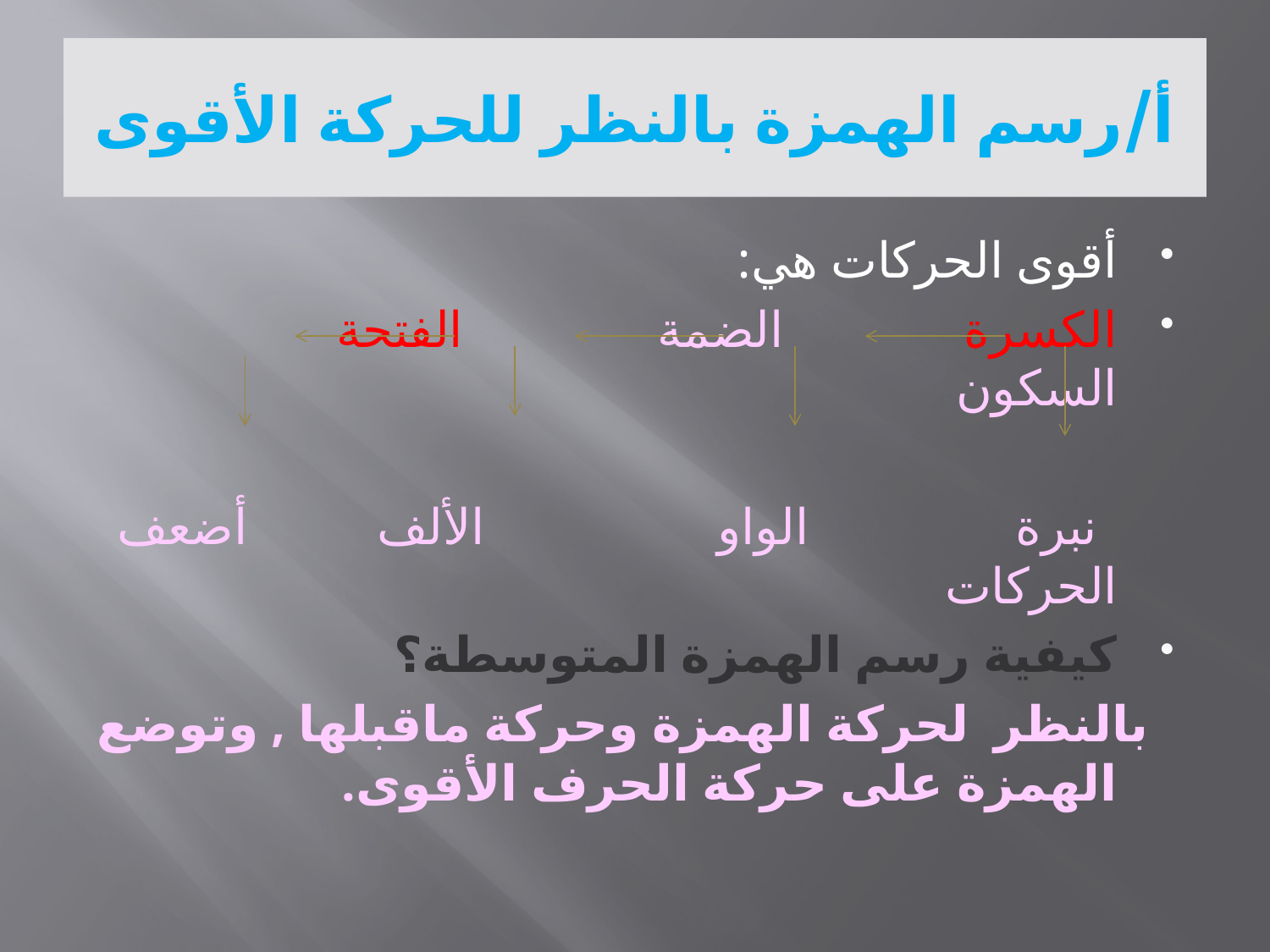

# أ/رسم الهمزة بالنظر للحركة الأقوى
أقوى الحركات هي:
الكسرة              الضمة               الفتحة              السكون

      نبرة                الواو                  الألف          أضعف الحركات
كيفية رسم الهمزة المتوسطة؟
  بالنظر  لحركة الهمزة وحركة ماقبلها , وتوضع الهمزة على حركة الحرف الأقوى.